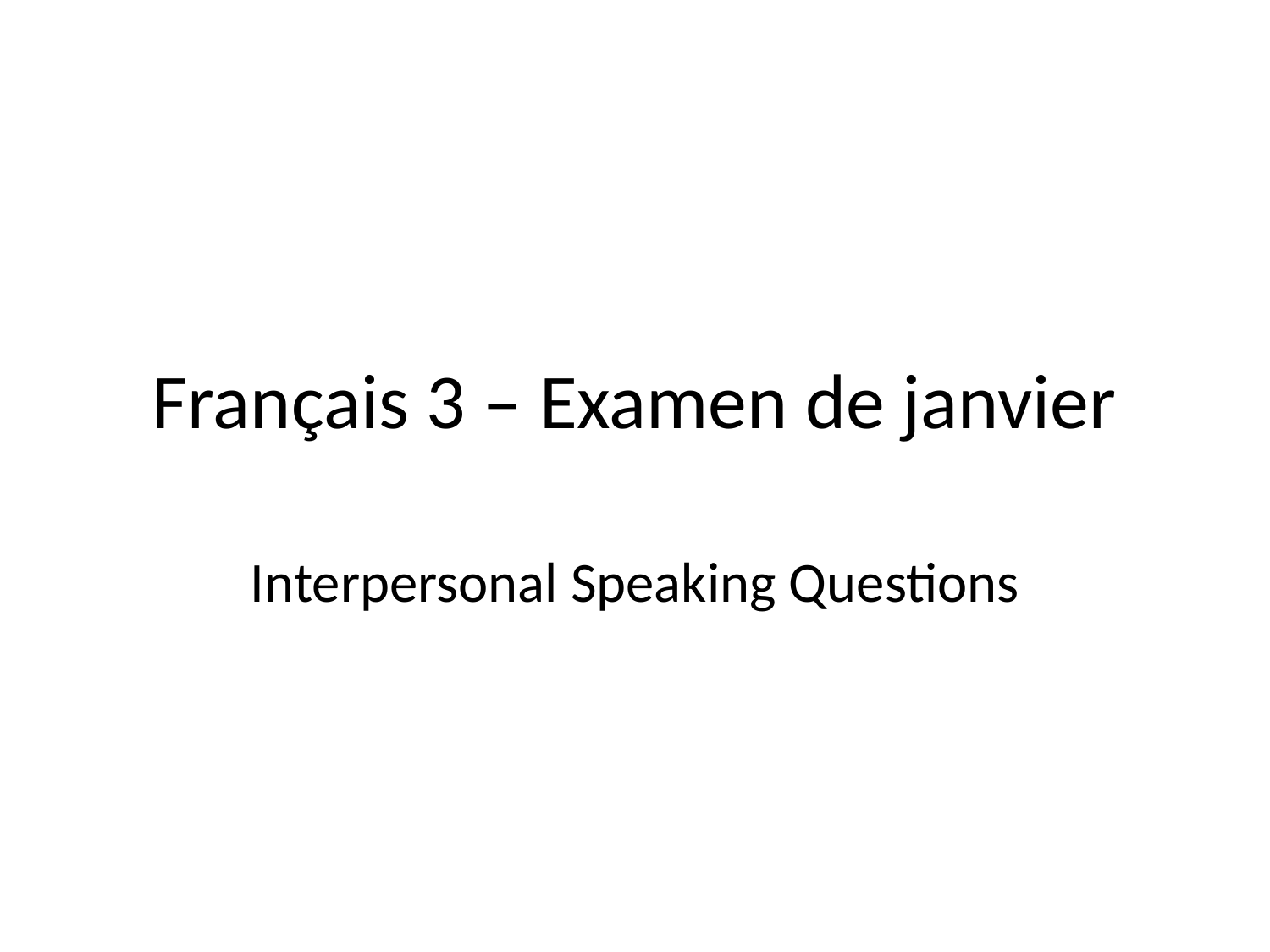

# Français 3 – Examen de janvier
Interpersonal Speaking Questions